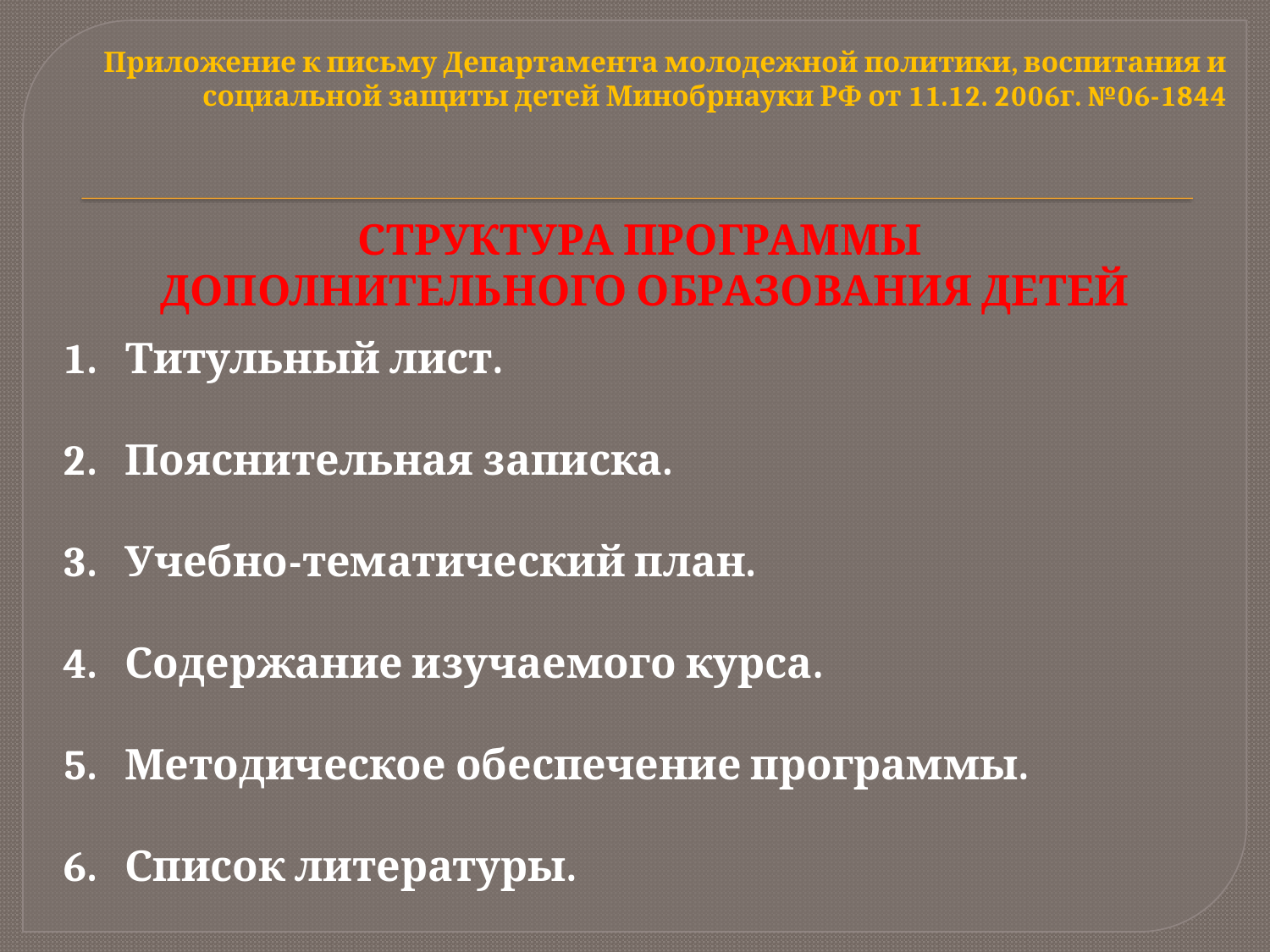

Приложение к письму Департамента молодежной политики, воспитания и социальной защиты детей Минобрнауки РФ от 11.12. 2006г. №06-1844

СТРУКТУРА ПРОГРАММЫ
ДОПОЛНИТЕЛЬНОГО ОБРАЗОВАНИЯ ДЕТЕЙ

Титульный лист.

2.   Пояснительная записка.

3.   Учебно-тематический план.

4.   Содержание изучаемого курса.

5.   Методическое обеспечение программы.

6.   Список литературы.